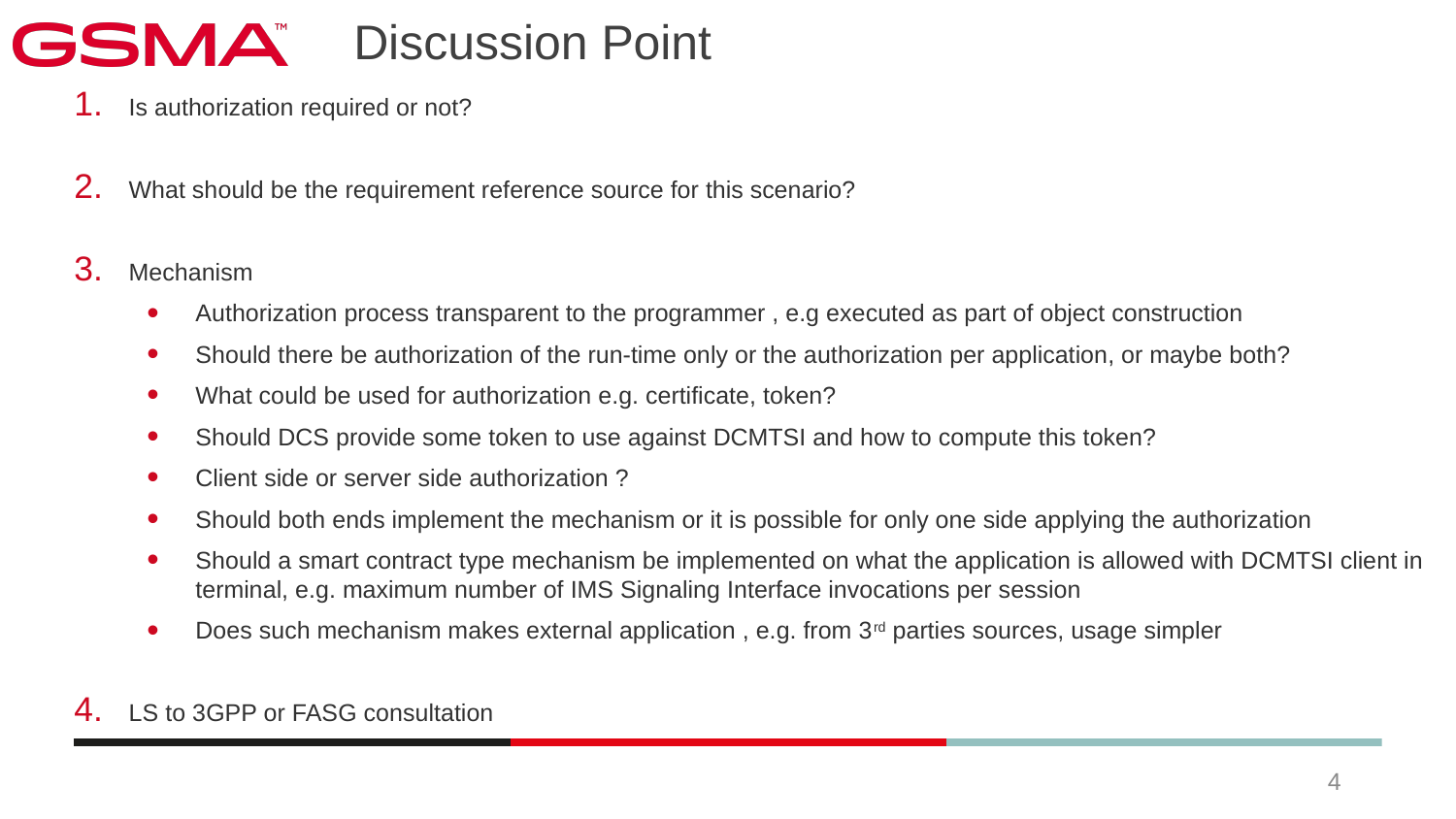

# Discussion Point
Is authorization required or not?

What should be the requirement reference source for this scenario?

Mechanism
Authorization process transparent to the programmer , e.g executed as part of object construction
Should there be authorization of the run-time only or the authorization per application, or maybe both?
What could be used for authorization e.g. certificate, token?
Should DCS provide some token to use against DCMTSI and how to compute this token?
Client side or server side authorization ?
Should both ends implement the mechanism or it is possible for only one side applying the authorization
Should a smart contract type mechanism be implemented on what the application is allowed with DCMTSI client in terminal, e.g. maximum number of IMS Signaling Interface invocations per session
Does such mechanism makes external application , e.g. from 3rd parties sources, usage simpler

LS to 3GPP or FASG consultation

4